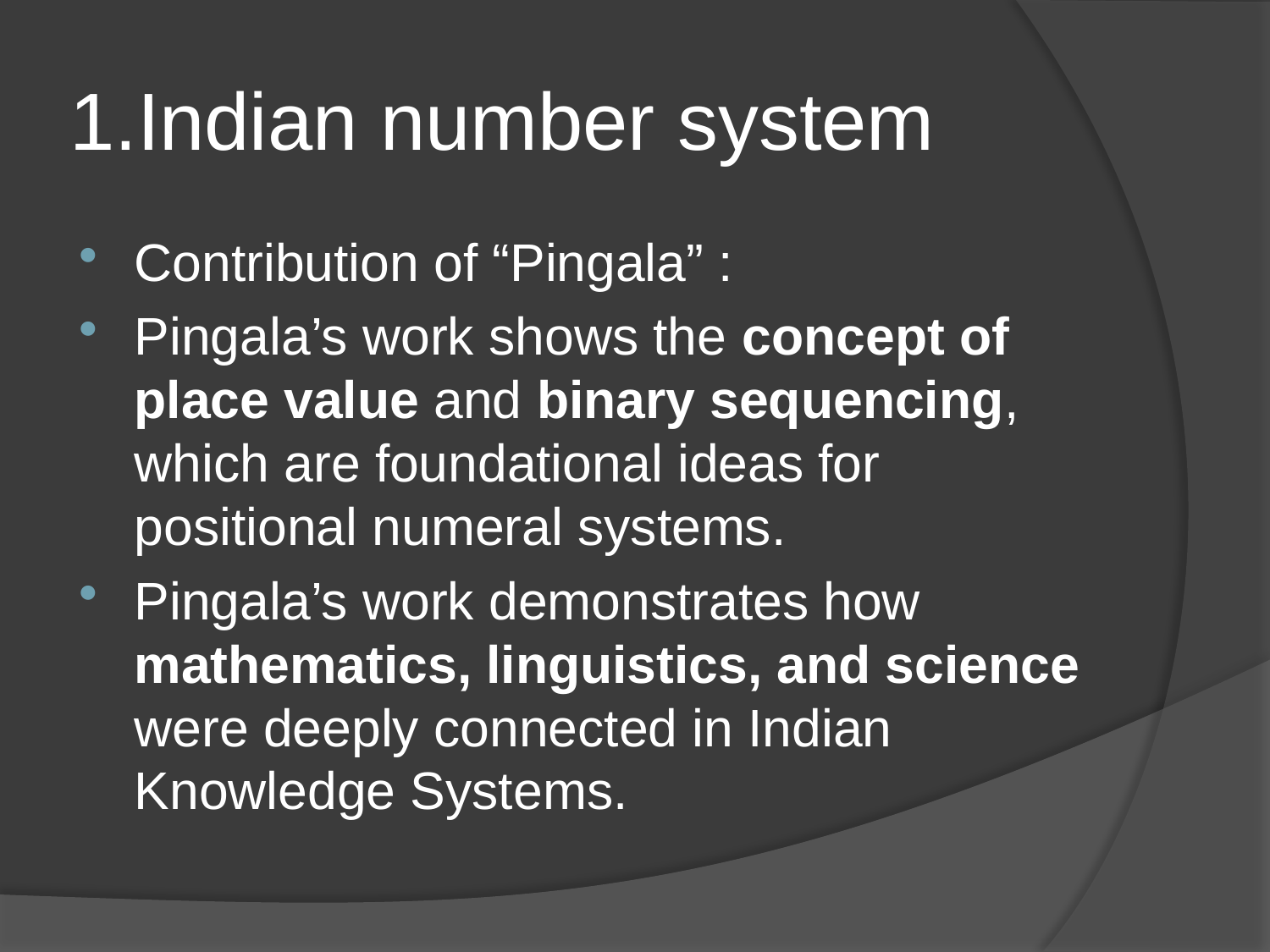

# 1.Indian number system
Contribution of “Pingala” :
Pingala’s work shows the concept of place value and binary sequencing, which are foundational ideas for positional numeral systems.
Pingala’s work demonstrates how mathematics, linguistics, and science were deeply connected in Indian Knowledge Systems.